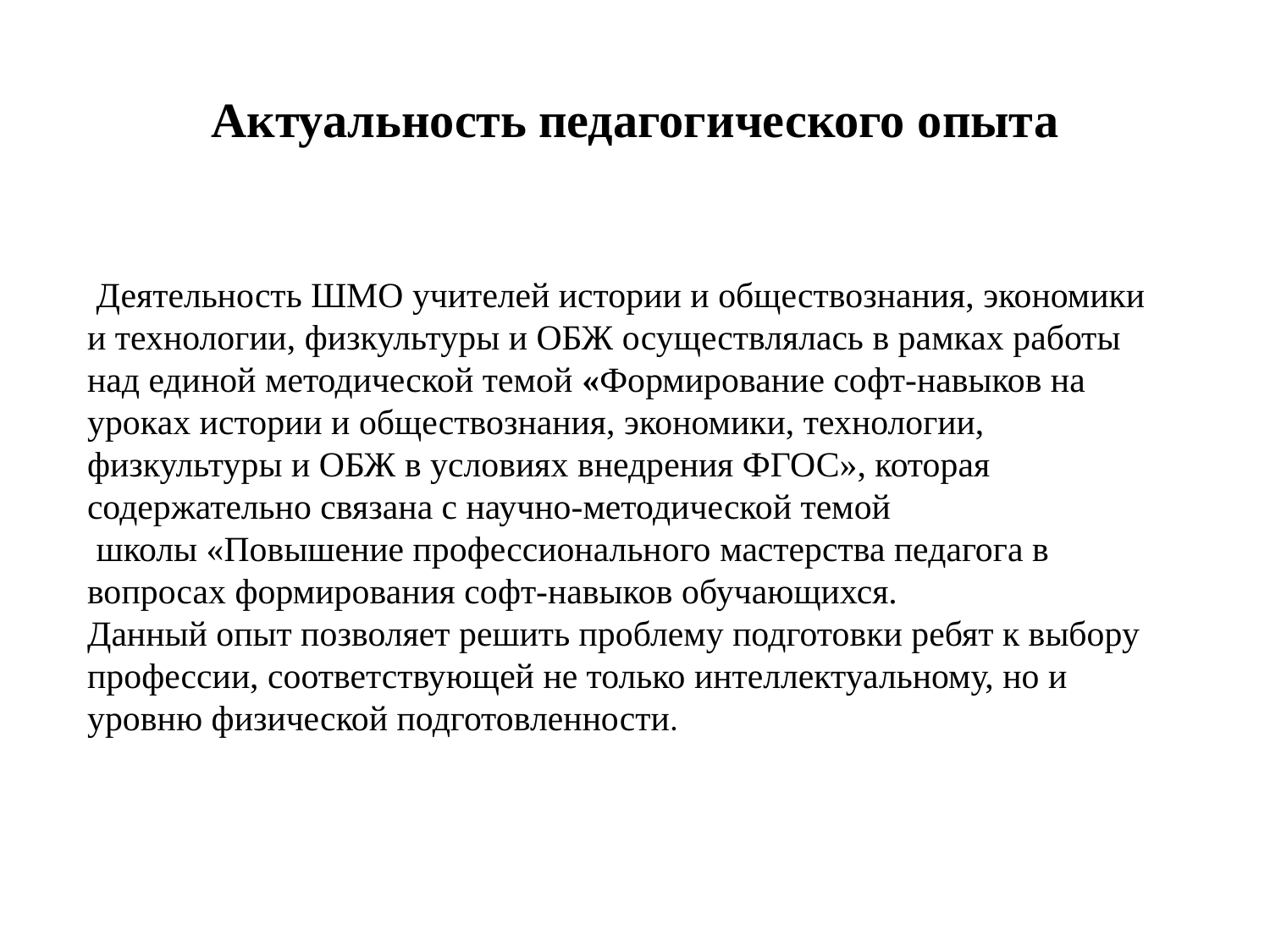

# Актуальность педагогического опыта
 Деятельность ШМО учителей истории и обществознания, экономики и технологии, физкультуры и ОБЖ осуществлялась в рамках работы над единой методической темой «Формирование софт-навыков на уроках истории и обществознания, экономики, технологии, физкультуры и ОБЖ в условиях внедрения ФГОС», которая содержательно связана с научно-методической темой  школы «Повышение профессионального мастерства педагога в вопросах формирования софт-навыков обучающихся.
Данный опыт позволяет решить проблему подготовки ребят к выбору профессии, соответствующей не только интеллектуальному, но и уровню физической подготовленности.